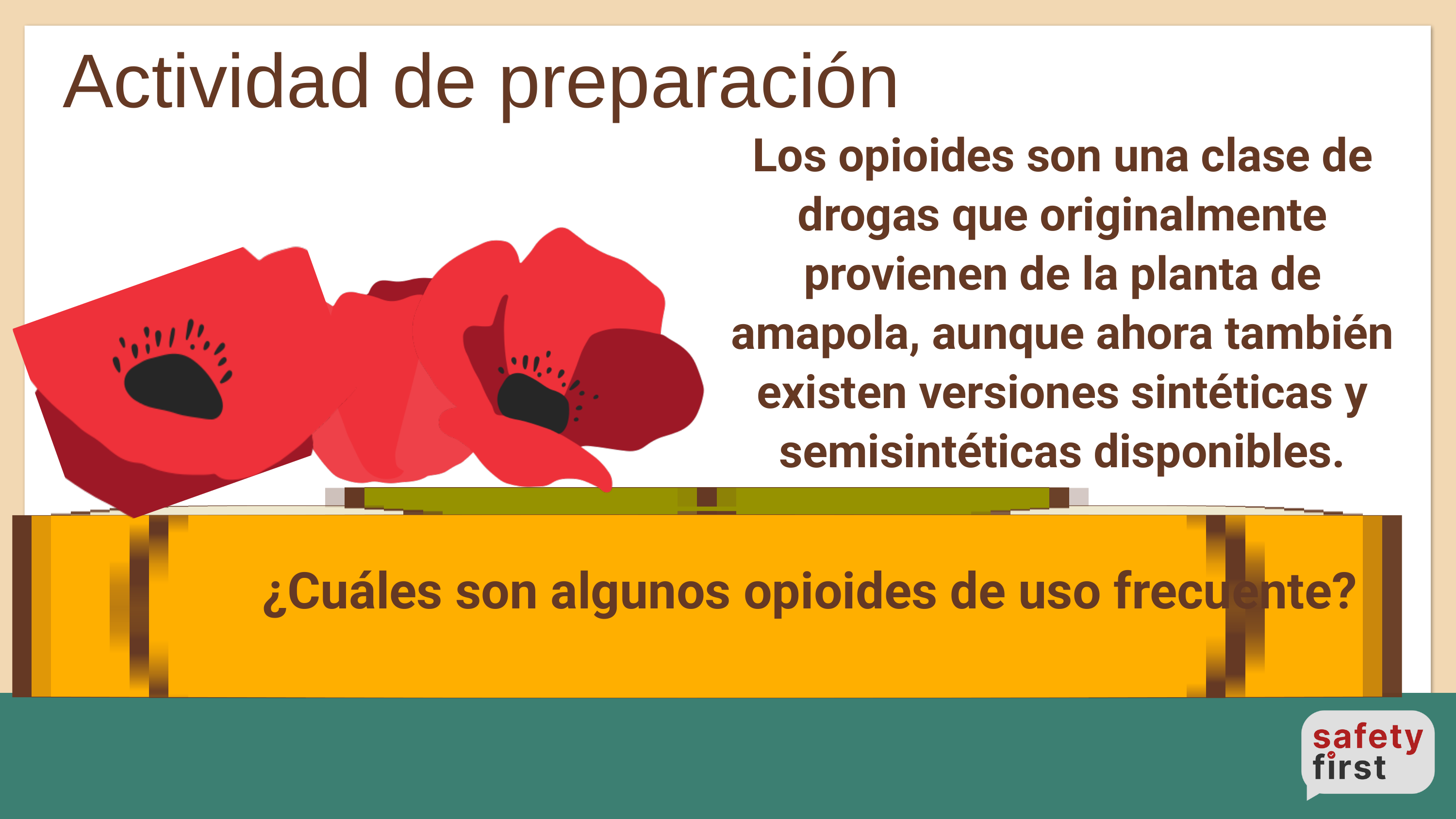

Actividad de preparación
Los opioides son una clase de drogas que originalmente provienen de la planta de amapola, aunque ahora también existen versiones sintéticas y semisintéticas disponibles.

¿Cuáles son algunos opioides de uso frecuente?